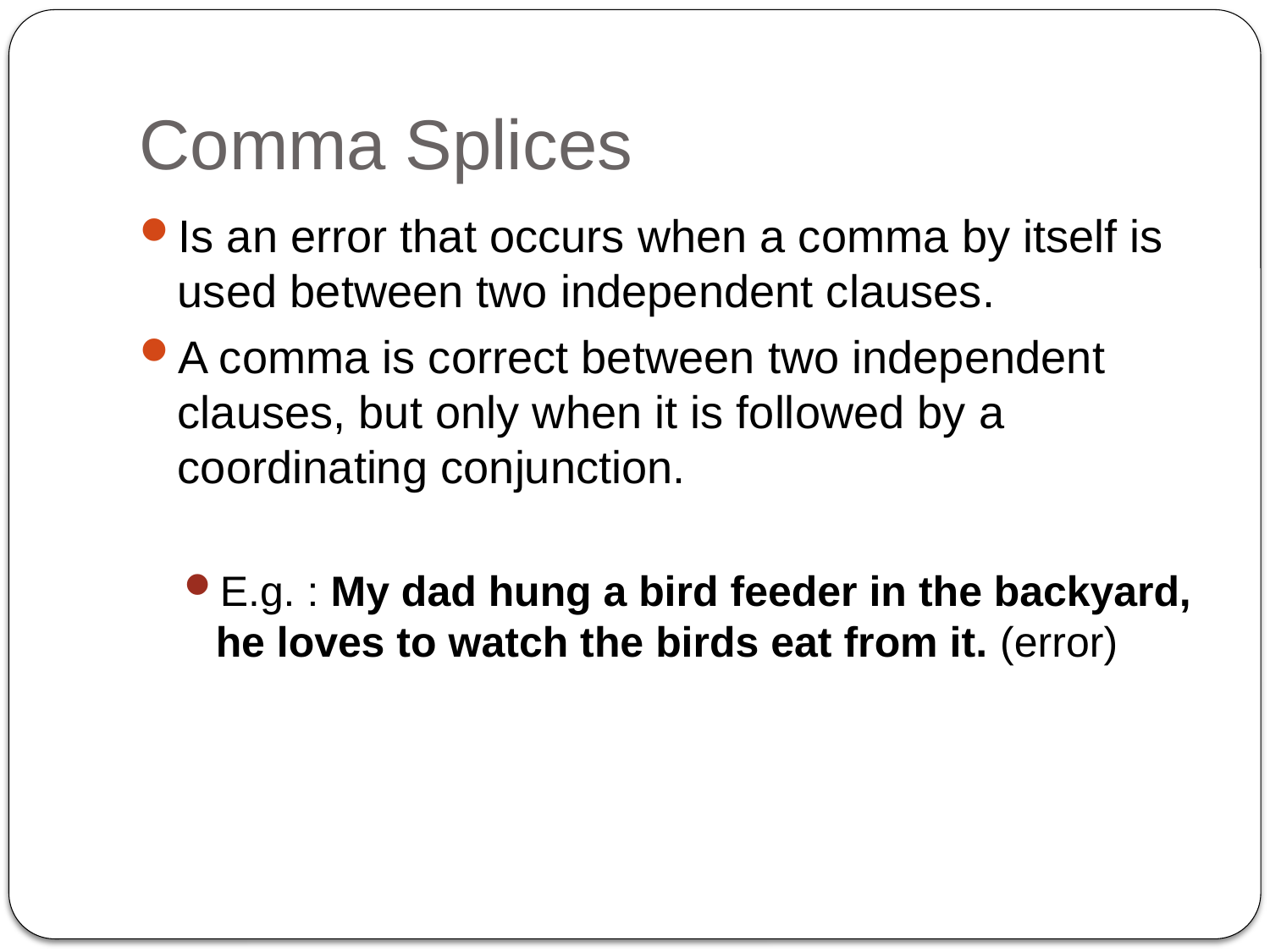

# Comma Splices
Is an error that occurs when a comma by itself is used between two independent clauses.
A comma is correct between two independent clauses, but only when it is followed by a coordinating conjunction.

E.g. : My dad hung a bird feeder in the backyard, he loves to watch the birds eat from it. (error)